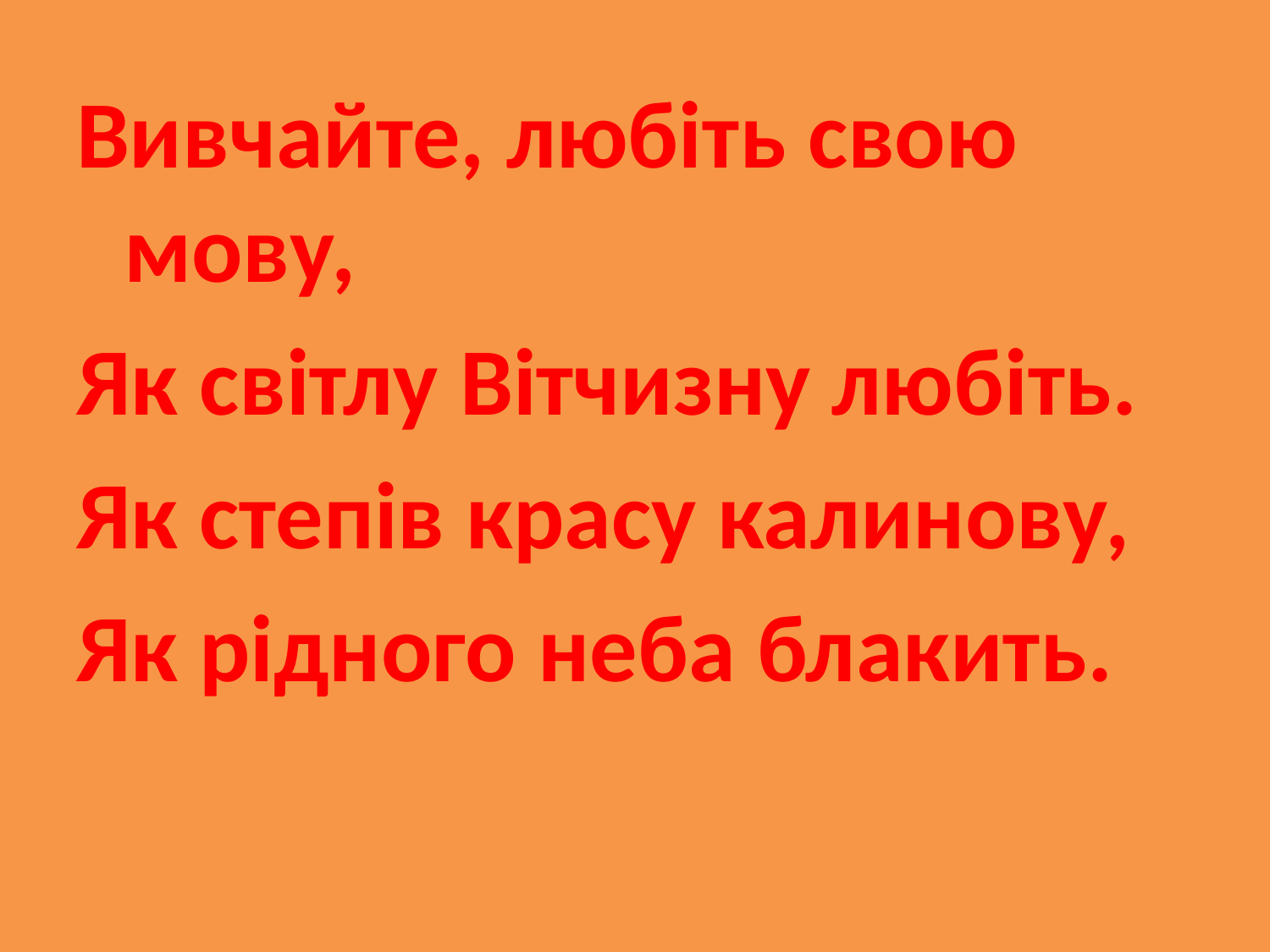

#
Вивчайте, любіть свою мову,
Як світлу Вітчизну любіть.
Як степів красу калинову,
Як рідного неба блакить.